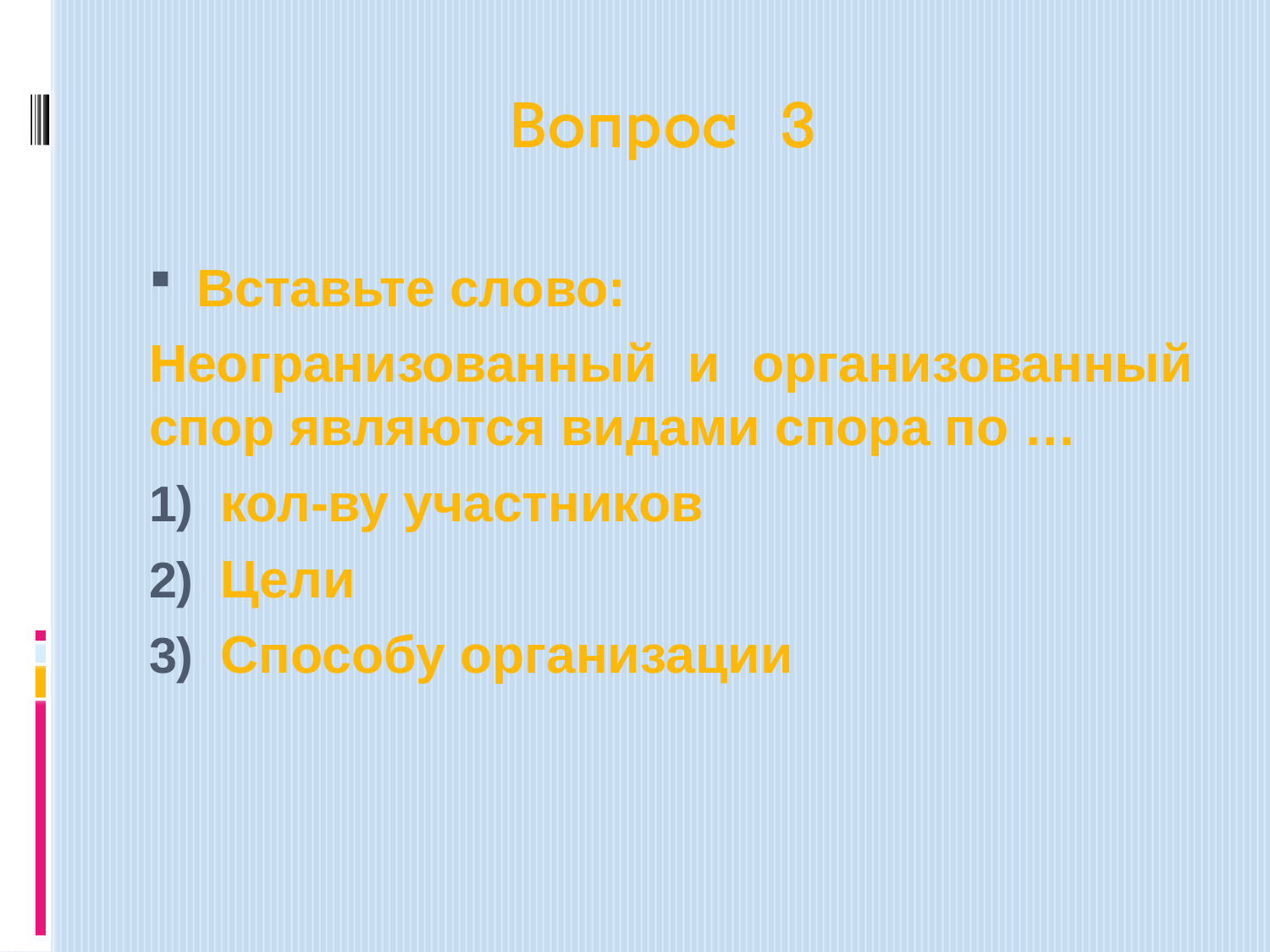

# Вопрос 3
Вставьте слово:
Неогранизованный и организованный спор являются видами спора по …
кол-ву участников
Цели
Способу организации